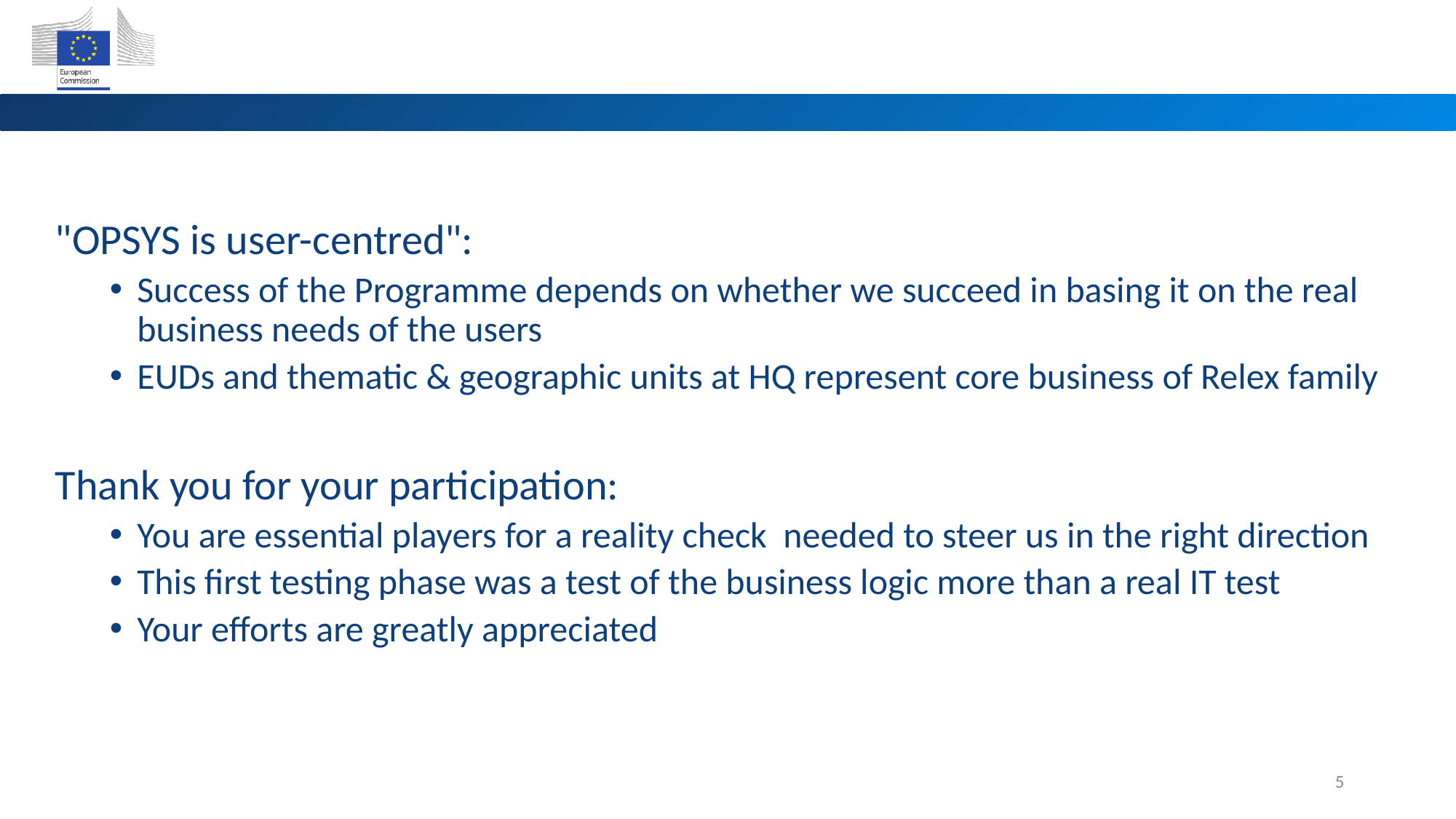

"OPSYS is user-centred":
Success of the Programme depends on whether we succeed in basing it on the real business needs of the users
EUDs and thematic & geographic units at HQ represent core business of Relex family

Thank you for your participation:
You are essential players for a reality check  needed to steer us in the right direction
This first testing phase was a test of the business logic more than a real IT test
Your efforts are greatly appreciated

5